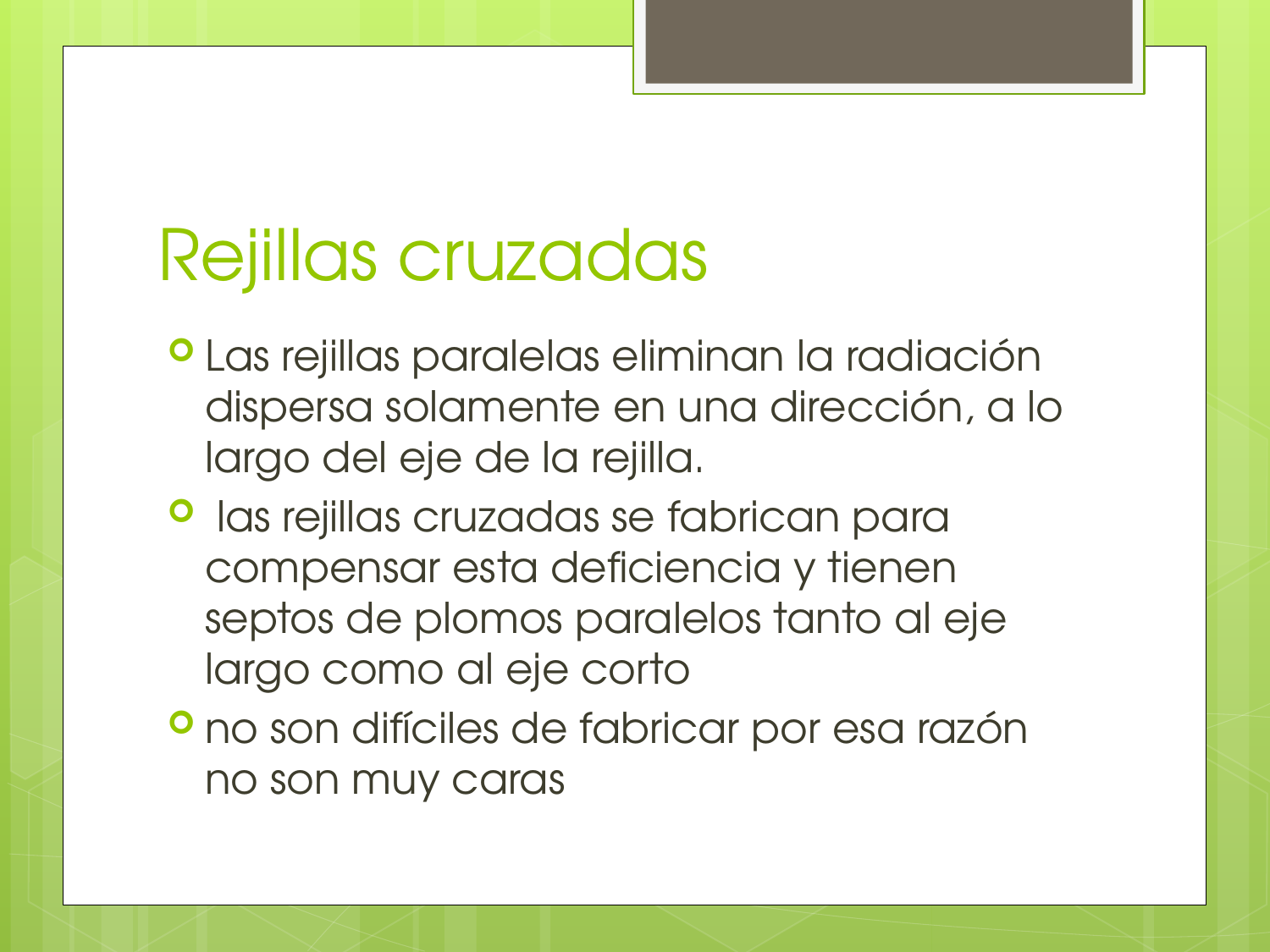

# Rejillas cruzadas
Las rejillas paralelas eliminan la radiación dispersa solamente en una dirección, a lo largo del eje de la rejilla.
 las rejillas cruzadas se fabrican para compensar esta deficiencia y tienen septos de plomos paralelos tanto al eje largo como al eje corto
no son difíciles de fabricar por esa razón no son muy caras